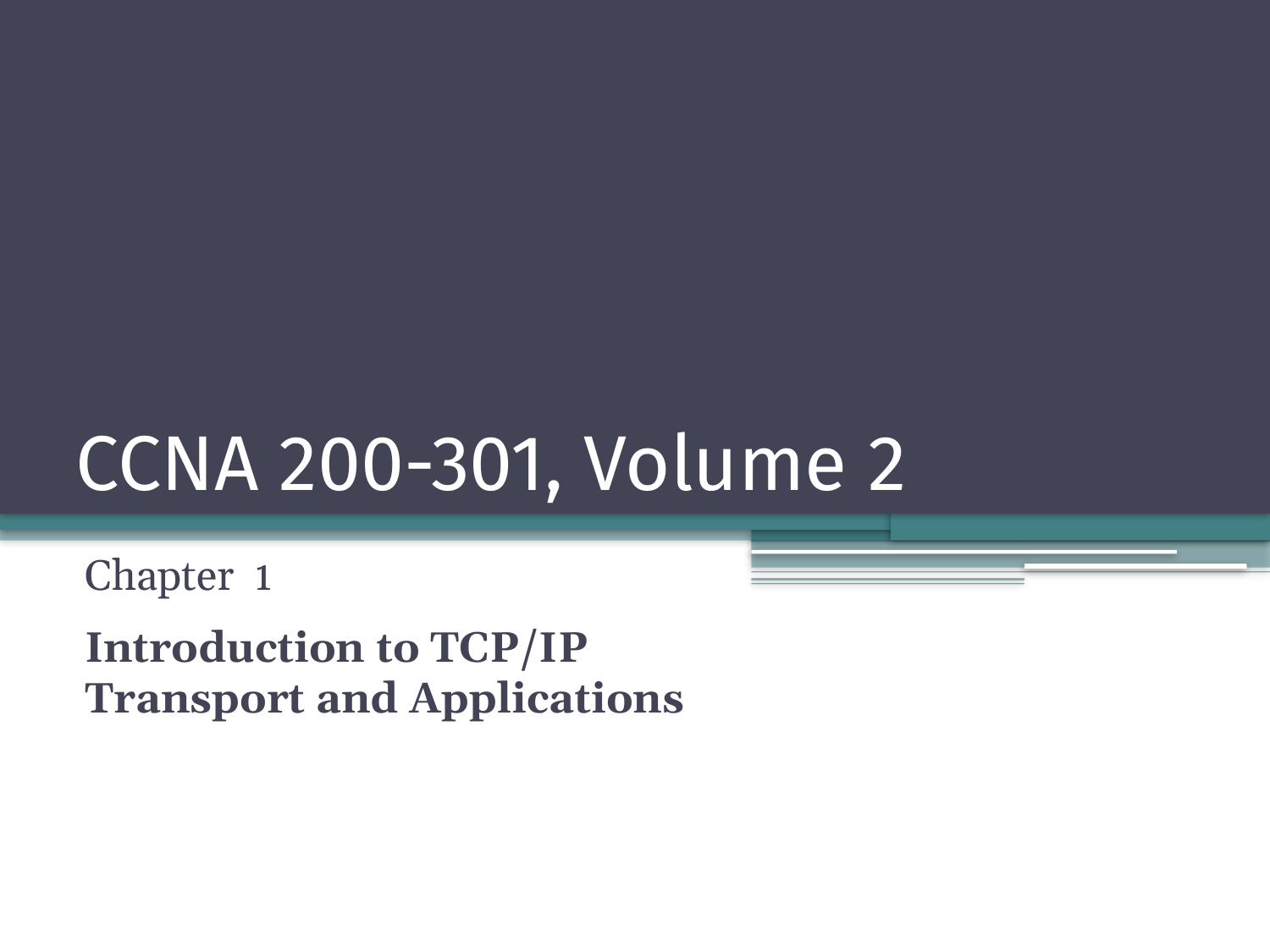

# CCNA 200-301, Volume 2
Chapter  1
Introduction to TCP/IP Transport and Applications